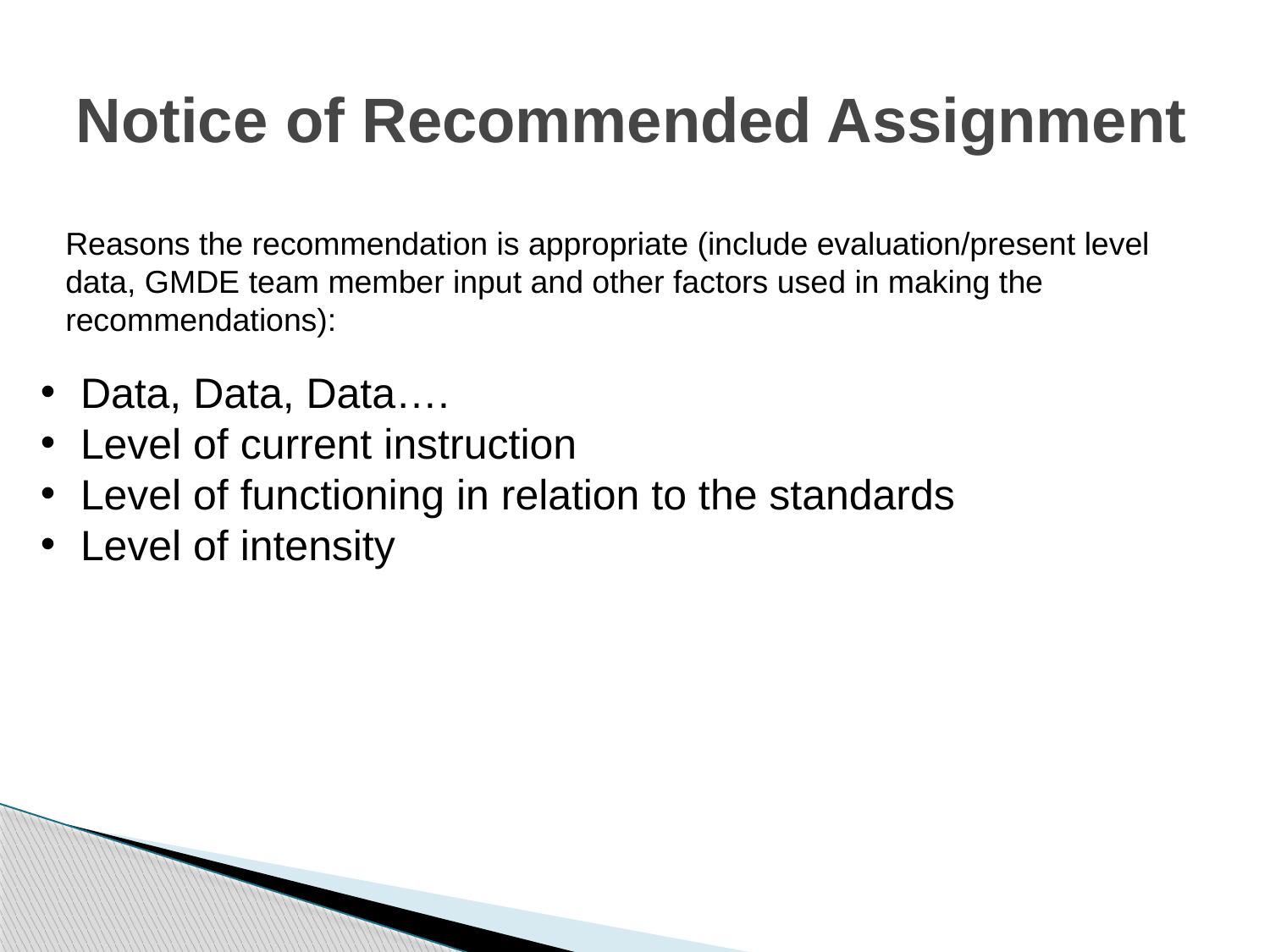

# Notice of Recommended Assignment
Reasons the recommendation is appropriate (include evaluation/present level data, GMDE team member input and other factors used in making the recommendations):
Data, Data, Data….
Level of current instruction
Level of functioning in relation to the standards
Level of intensity